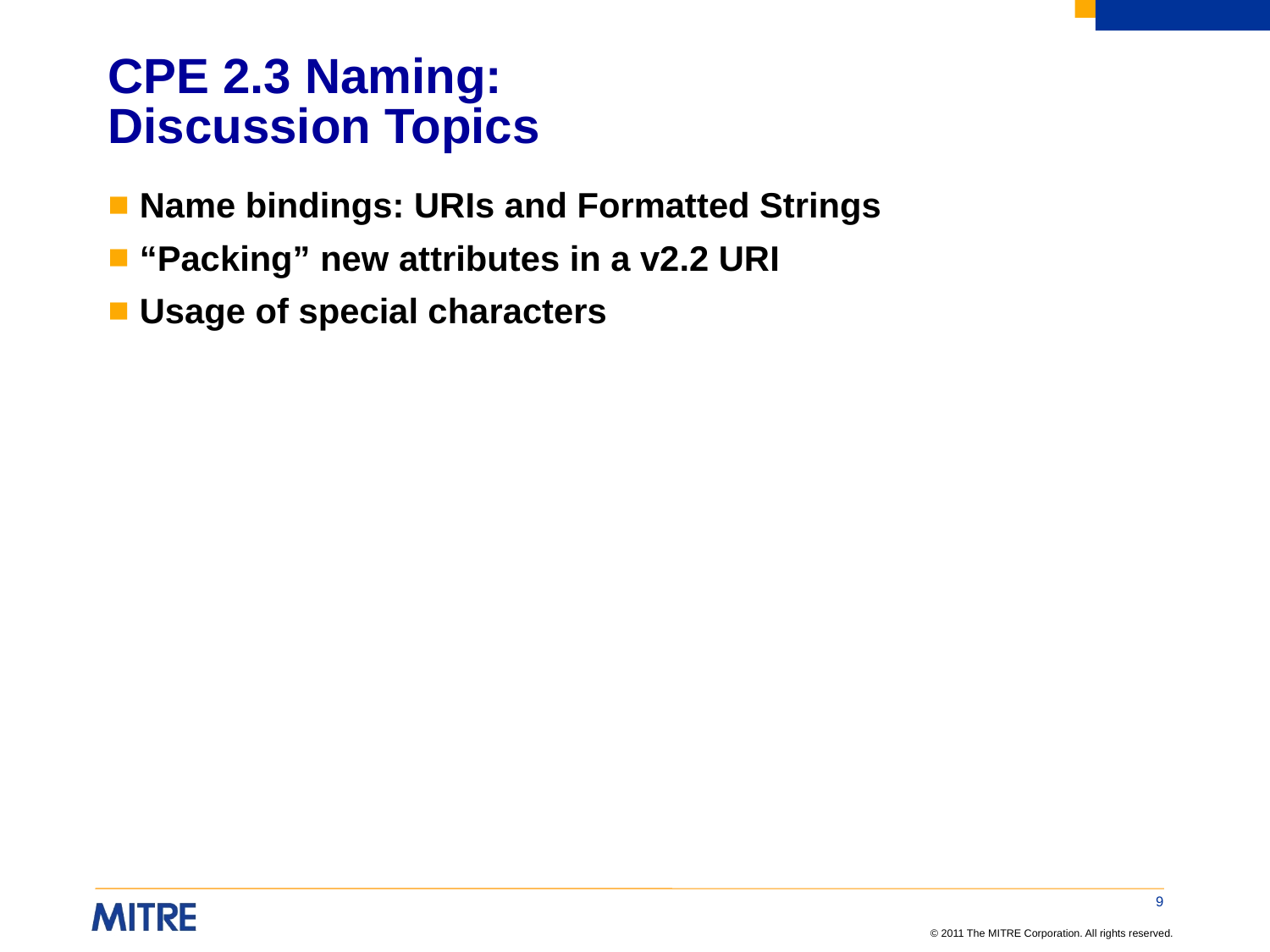

# CPE 2.3 Naming: Discussion Topics
Name bindings: URIs and Formatted Strings
“Packing” new attributes in a v2.2 URI
Usage of special characters

9